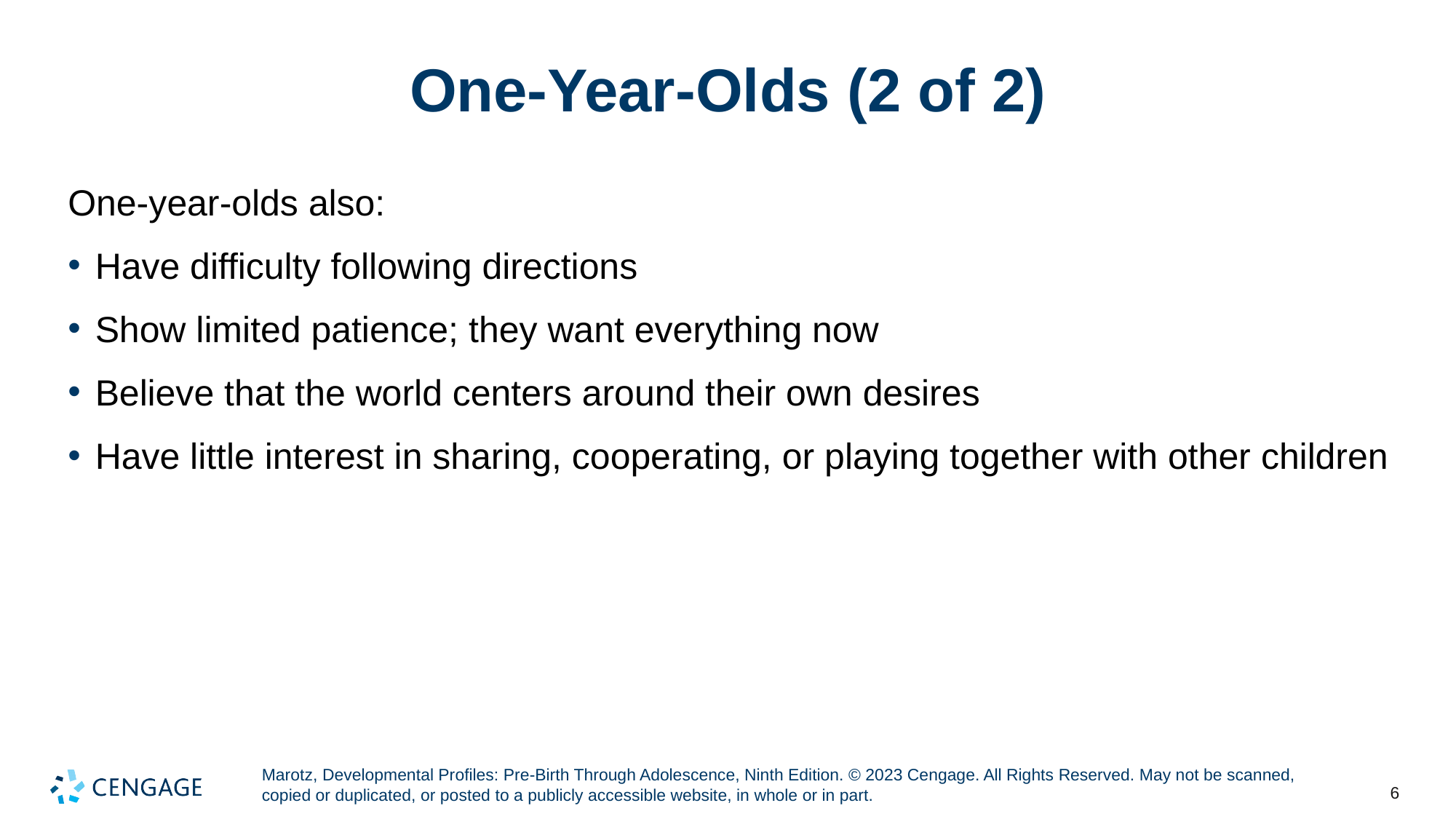

# One-Year-Olds (2 of 2)
One-year-olds also:
Have difficulty following directions
Show limited patience; they want everything now
Believe that the world centers around their own desires
Have little interest in sharing, cooperating, or playing together with other children